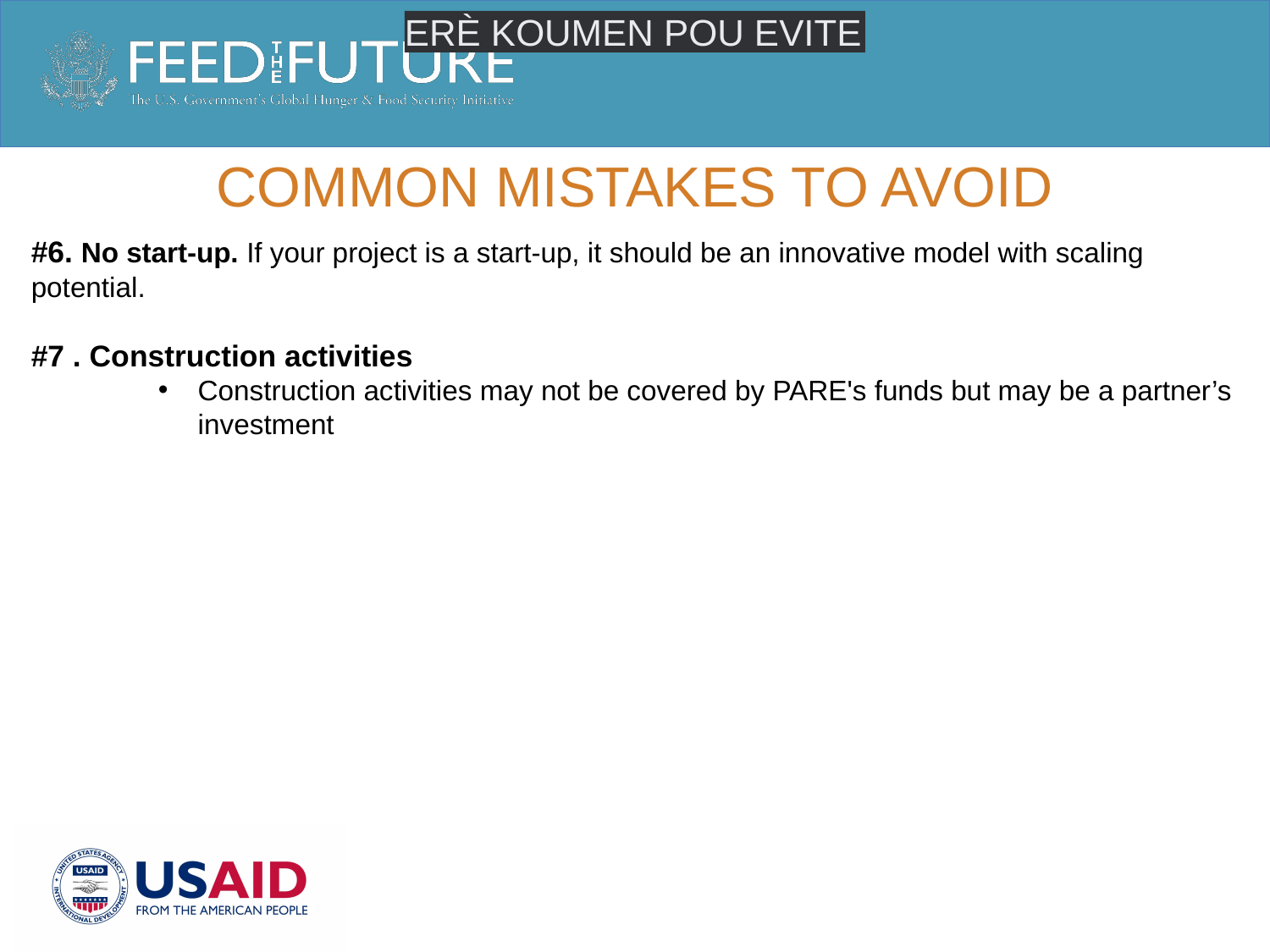

ERÈ KOUMEN POU EVITE
# Common Mistakes to avoid
#6. No start-up. If your project is a start-up, it should be an innovative model with scaling potential.

#7 . Construction activities
Construction activities may not be covered by PARE's funds but may be a partner’s investment